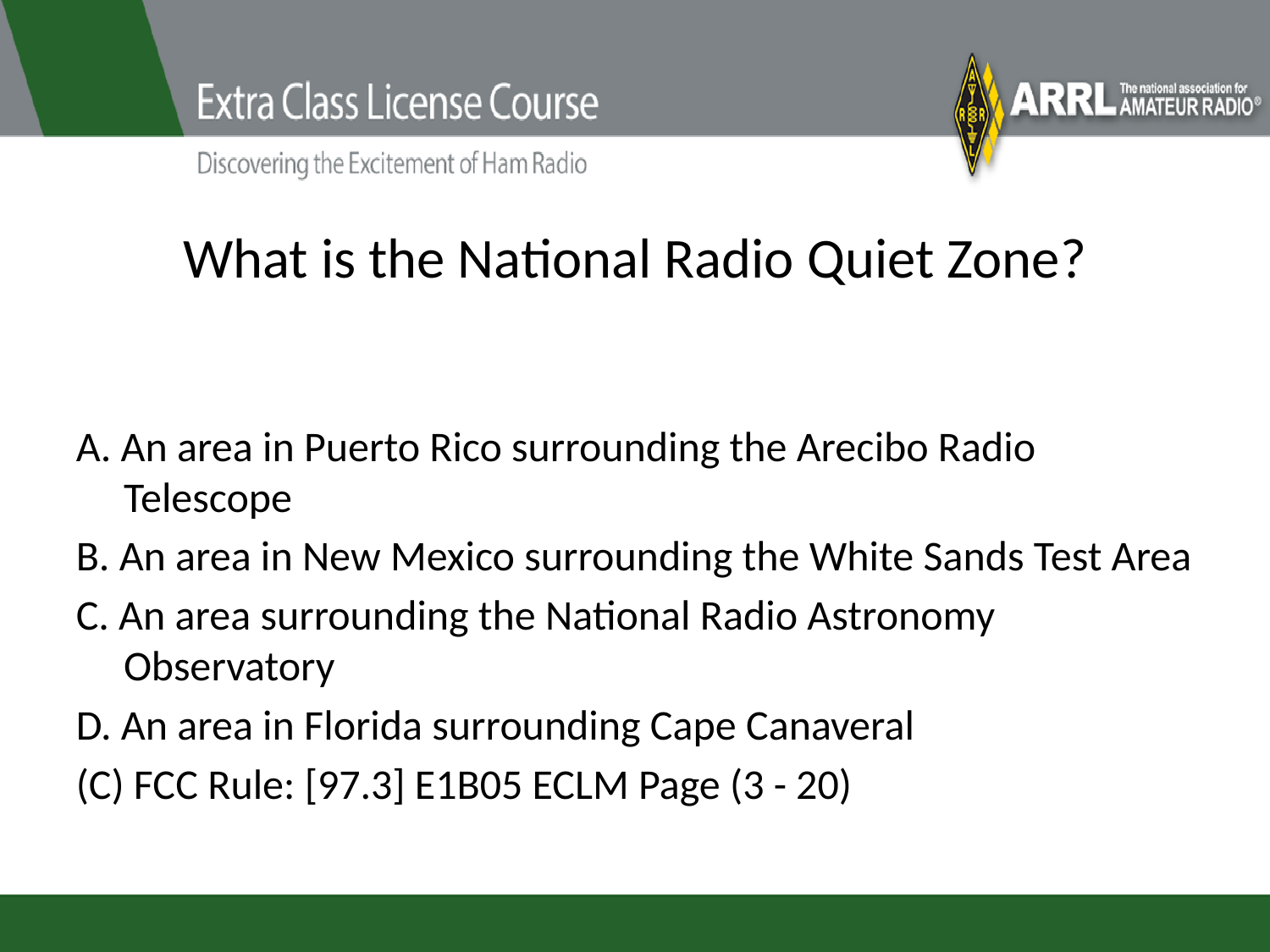

# What is the National Radio Quiet Zone?
A. An area in Puerto Rico surrounding the Arecibo Radio Telescope
B. An area in New Mexico surrounding the White Sands Test Area
C. An area surrounding the National Radio Astronomy Observatory
D. An area in Florida surrounding Cape Canaveral
(C) FCC Rule: [97.3] E1B05 ECLM Page (3 - 20)